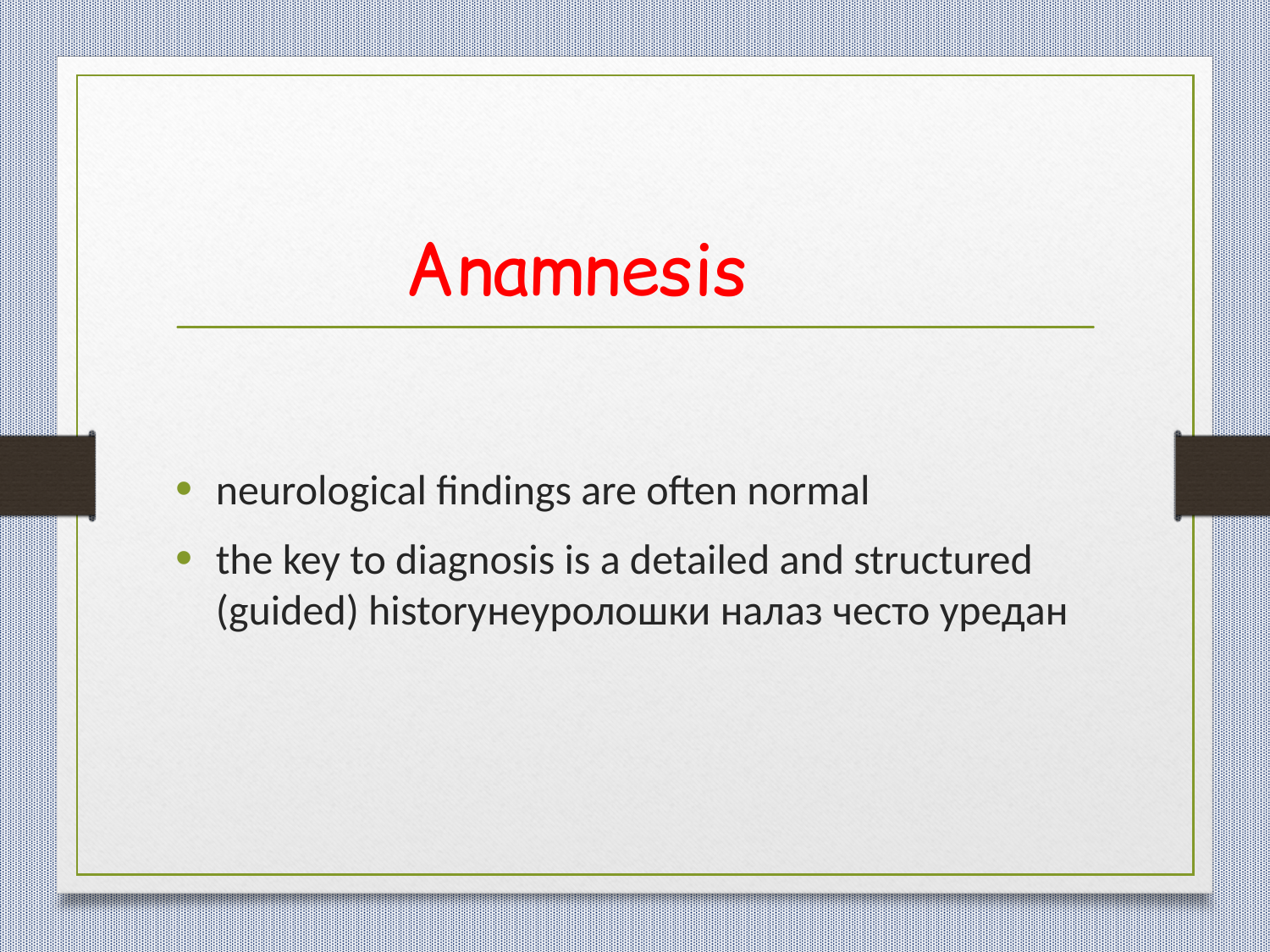

# Anamnesis

neurological findings are often normal
the key to diagnosis is a detailed and structured (guided) historyнеуролошки налаз често уредан